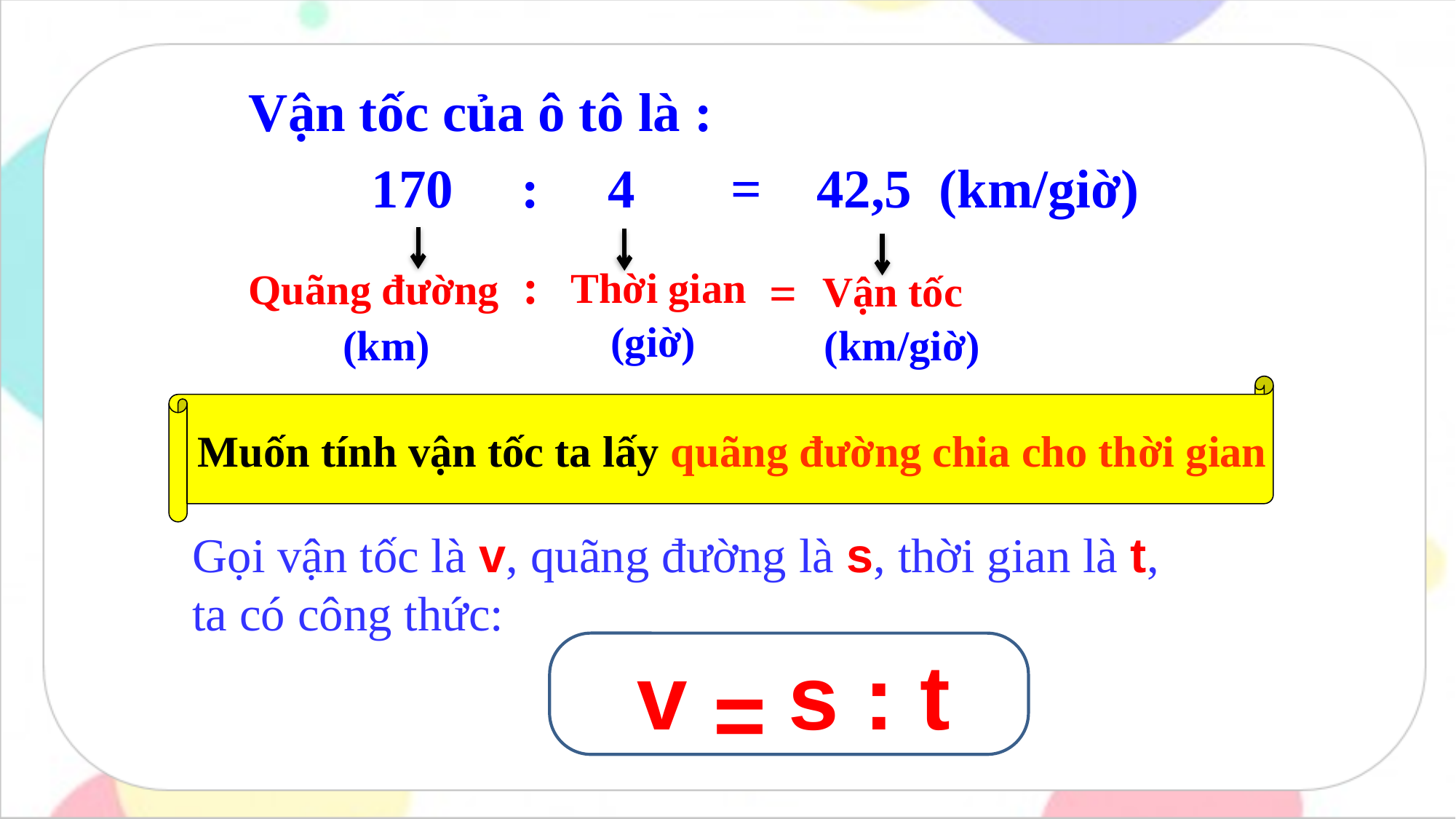

Vận tốc của ô tô là :
         170     :     4       =    42,5  (km/giờ)

:
 Thời gian
Quãng đường
=
Vận tốc
(giờ)
(km/giờ)
(km)
Muốn tính vận tốc ta lấy quãng đường chia cho thời gian
Gọi vận tốc là v, quãng đường là s, thời gian là t,
ta có công thức:

v    s : t
=